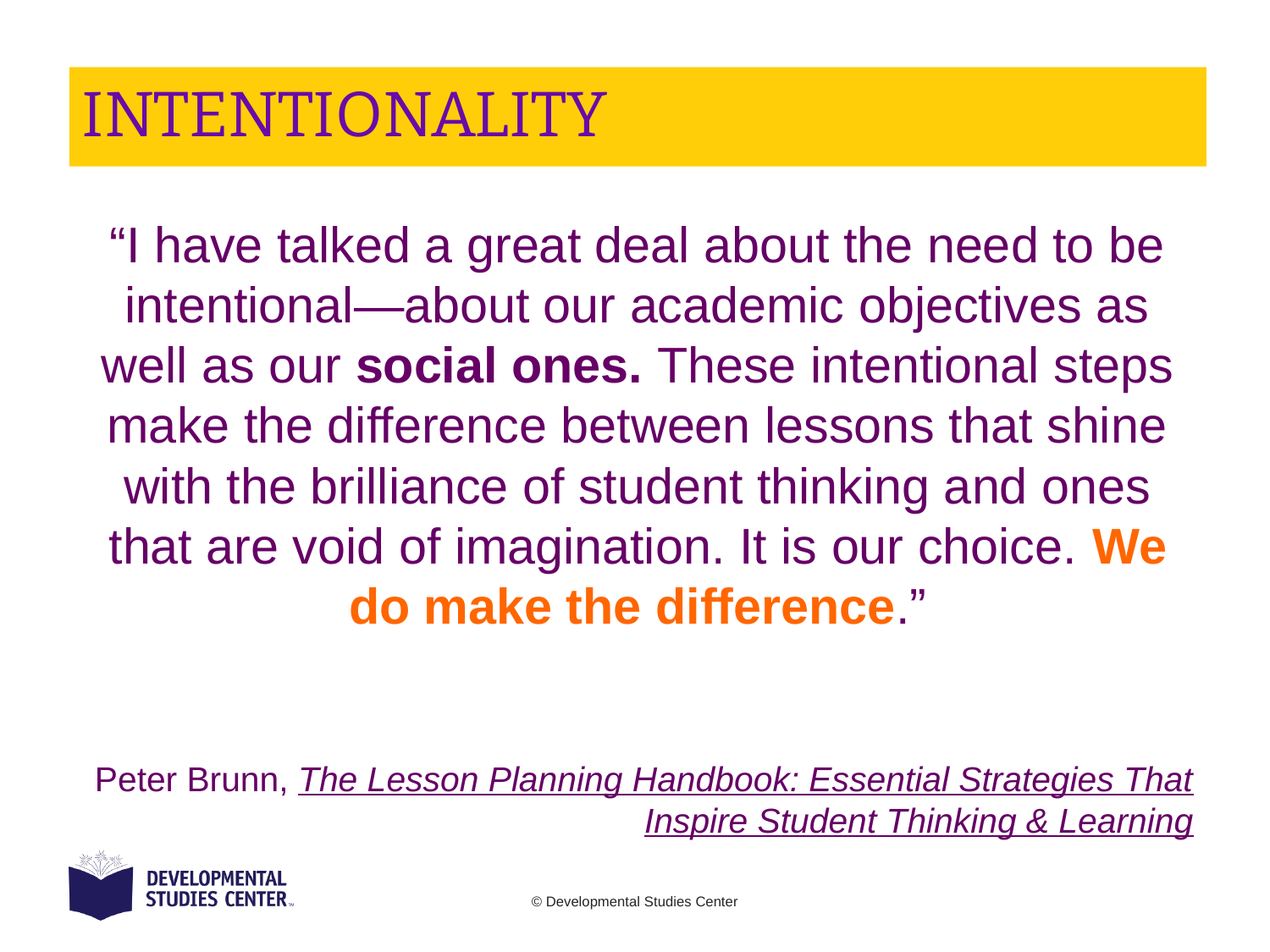

# INTENTIONALITY
“I have talked a great deal about the need to be intentional—about our academic objectives as well as our social ones. These intentional steps make the difference between lessons that shine with the brilliance of student thinking and ones that are void of imagination. It is our choice. We do make the difference.”

Peter Brunn, The Lesson Planning Handbook: Essential Strategies That Inspire Student Thinking & Learning